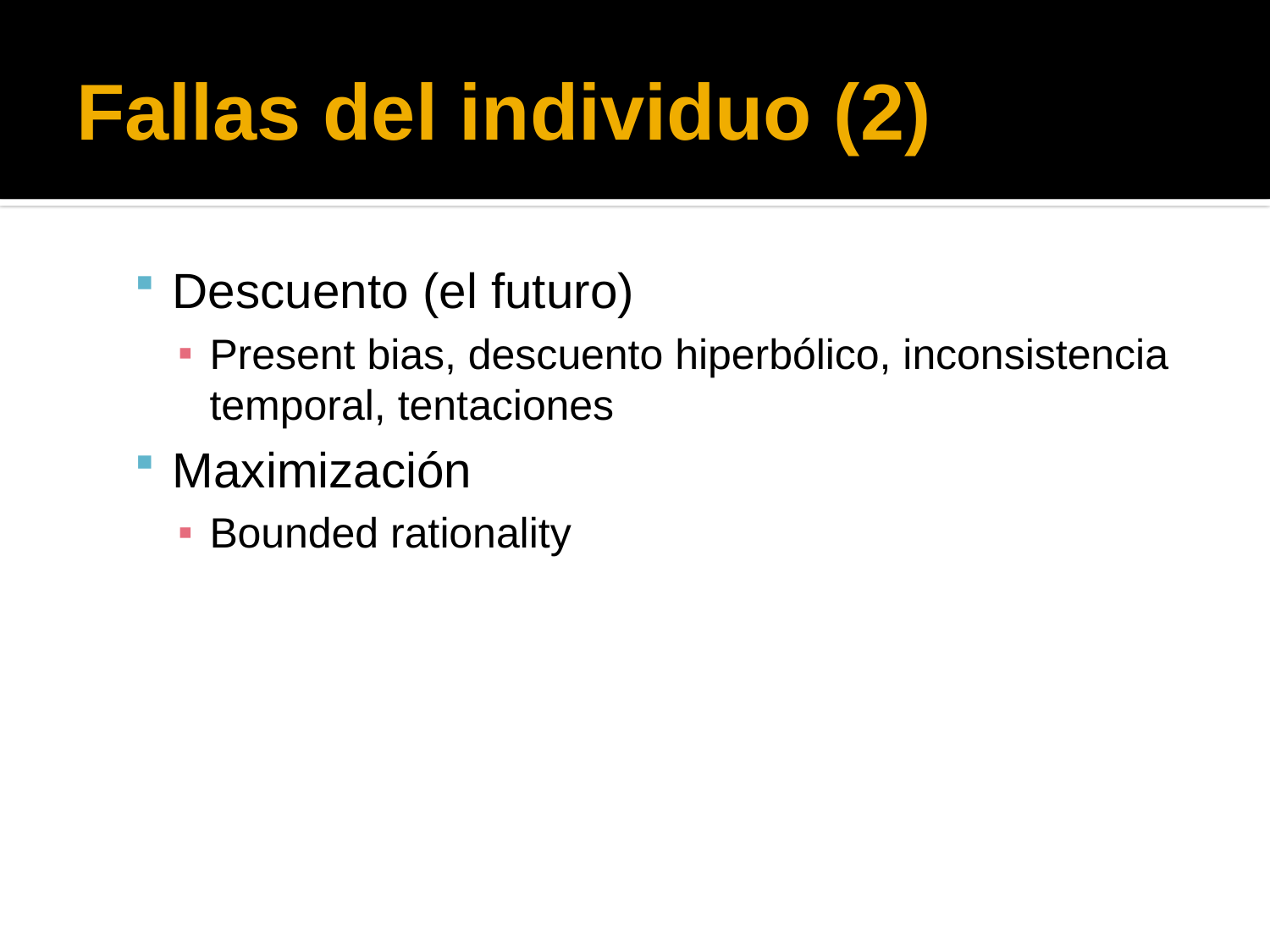

# Fallas del individuo (2)
Descuento (el futuro)
Present bias, descuento hiperbólico, inconsistencia temporal, tentaciones
Maximización
Bounded rationality